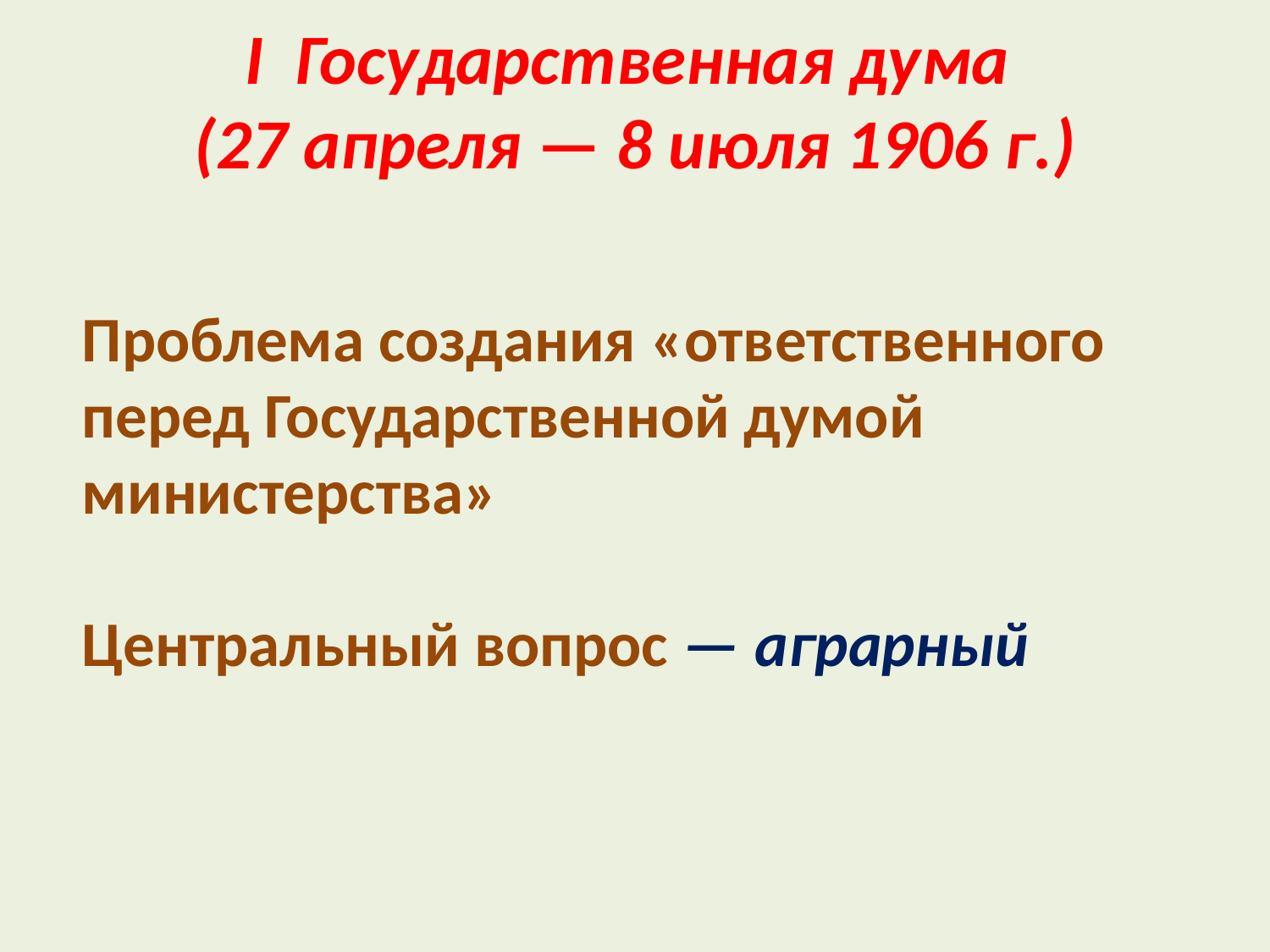

# I  Государственная дума (27 апреля — 8 июля 1906 г.)

Проблема создания «ответственного перед Государственной думой министерства»

Центральный вопрос — аграрный